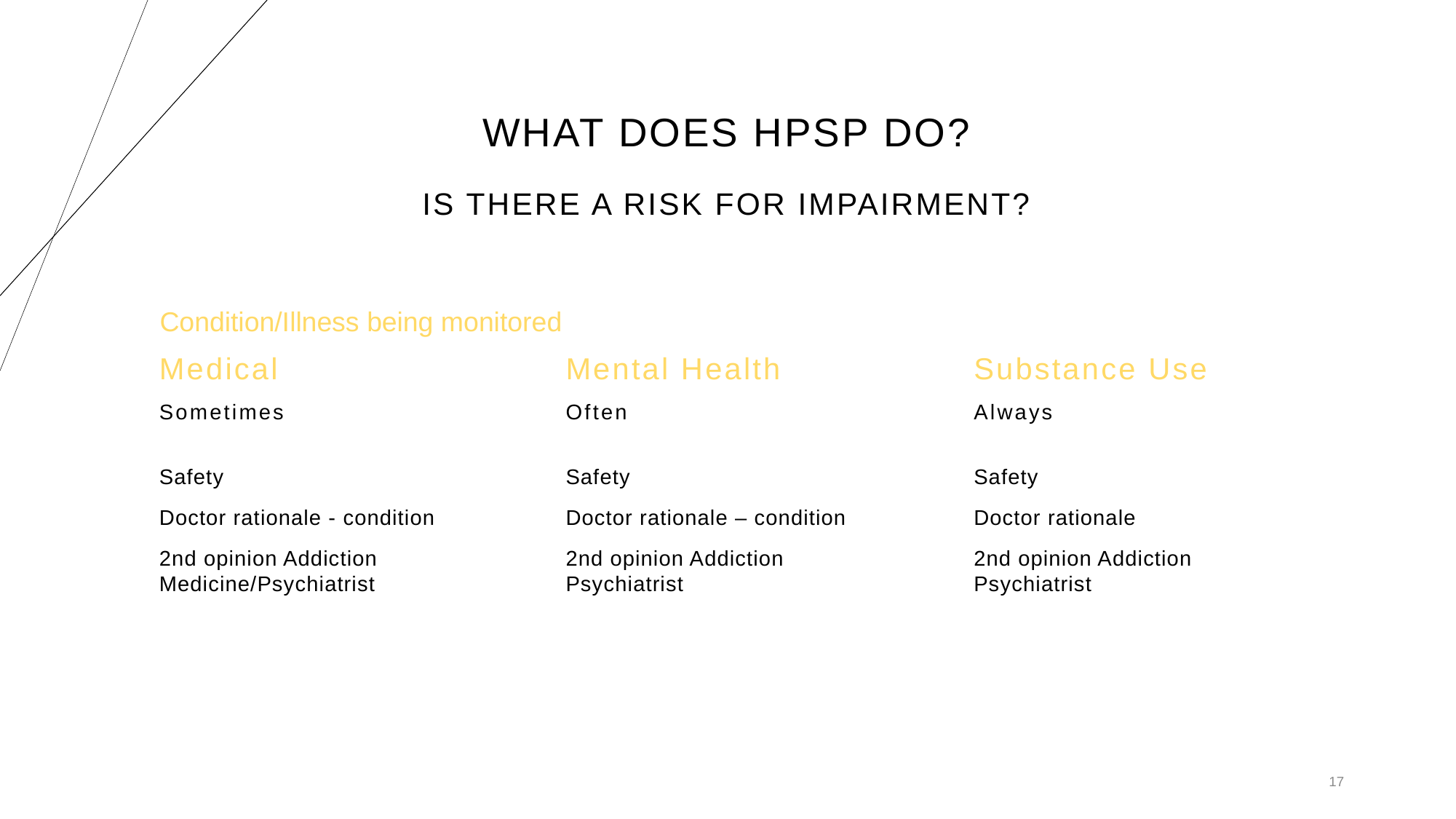

# What does HPSP DO? Is there a risk for impairment?
Condition/Illness being monitored
Medical
Sometimes
Mental Health
Often
Substance Use
Always
Safety
Doctor rationale - condition
2nd opinion Addiction Medicine/Psychiatrist

Safety
Doctor rationale – condition
2nd opinion Addiction Psychiatrist
Safety
Doctor rationale
2nd opinion Addiction Psychiatrist
17